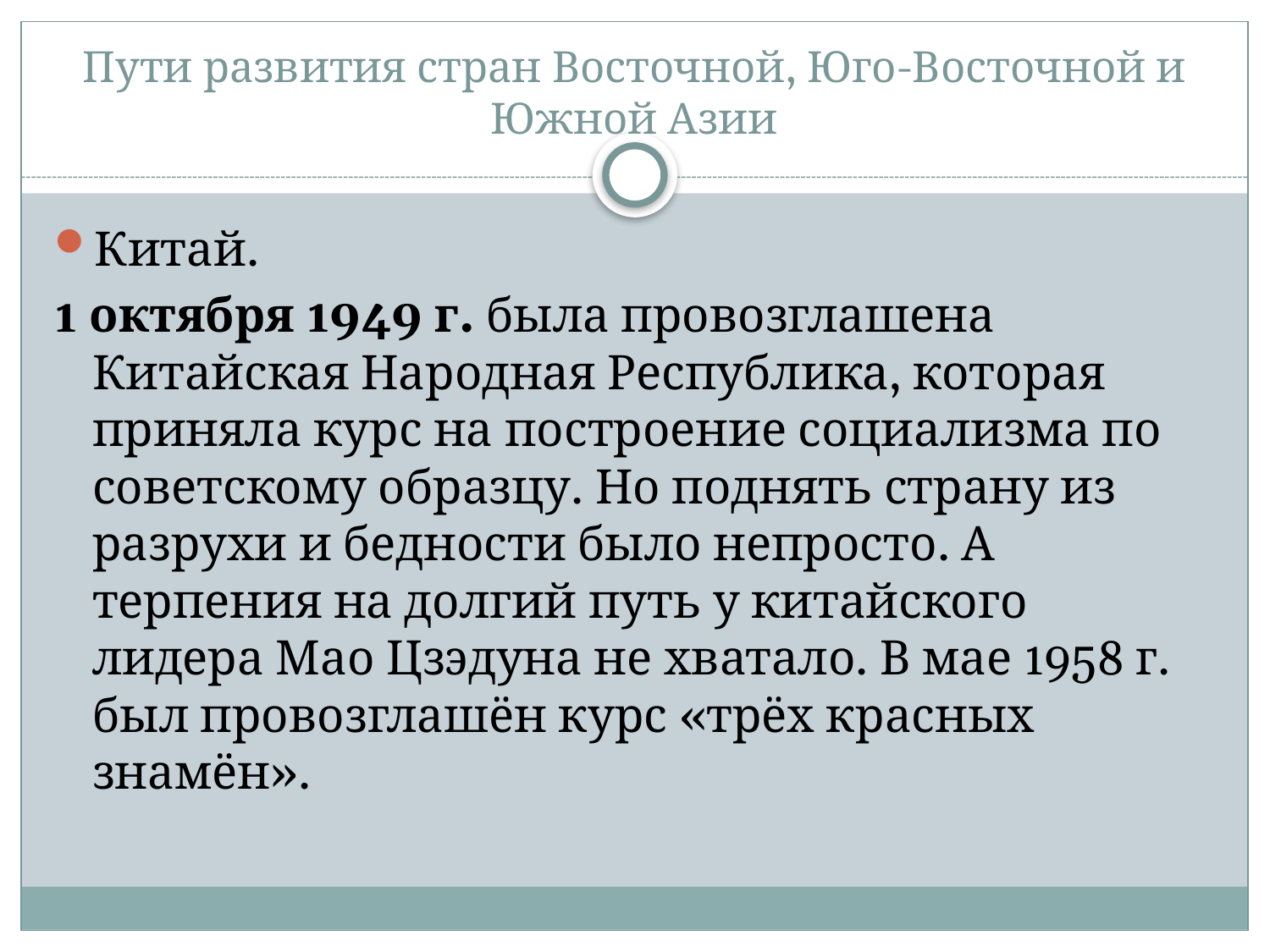

# Пути развития стран Восточной, Юго-Восточной и Южной Азии
Китай.
1 октября 1949 г. была провозглашена Китайская Народная Республика, которая приняла курс на построение социализма по советскому образцу. Но поднять страну из разрухи и бедности было непросто. А терпения на долгий путь у китайского лидера Мао Цзэдуна не хватало. В мае 1958 г. был провозглашён курс «трёх красных знамён».